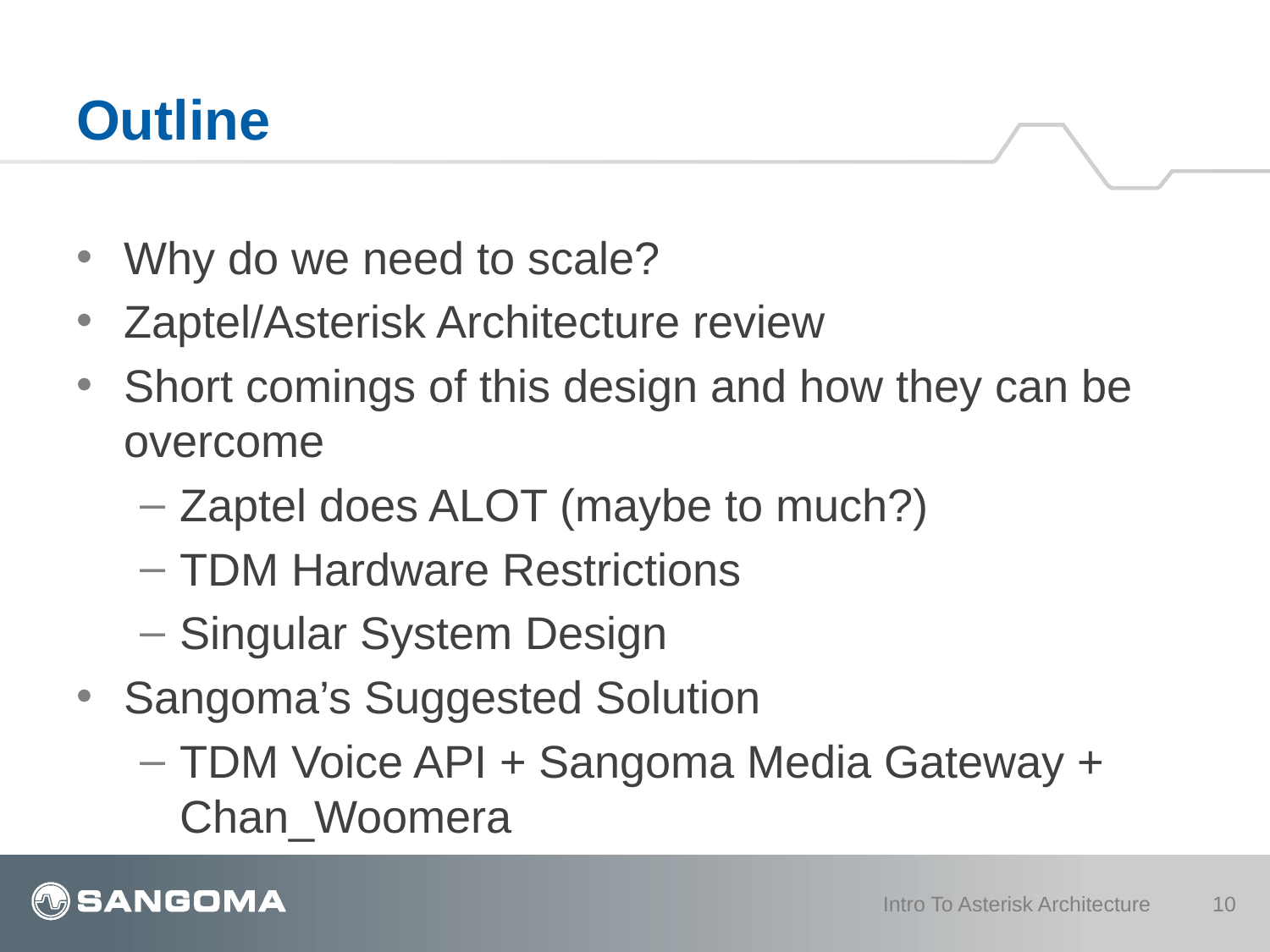

# Outline
Why do we need to scale?
Zaptel/Asterisk Architecture review
Short comings of this design and how they can be overcome
Zaptel does ALOT (maybe to much?)
TDM Hardware Restrictions
Singular System Design
Sangoma’s Suggested Solution
TDM Voice API + Sangoma Media Gateway + Chan_Woomera

Intro To Asterisk Architecture
10